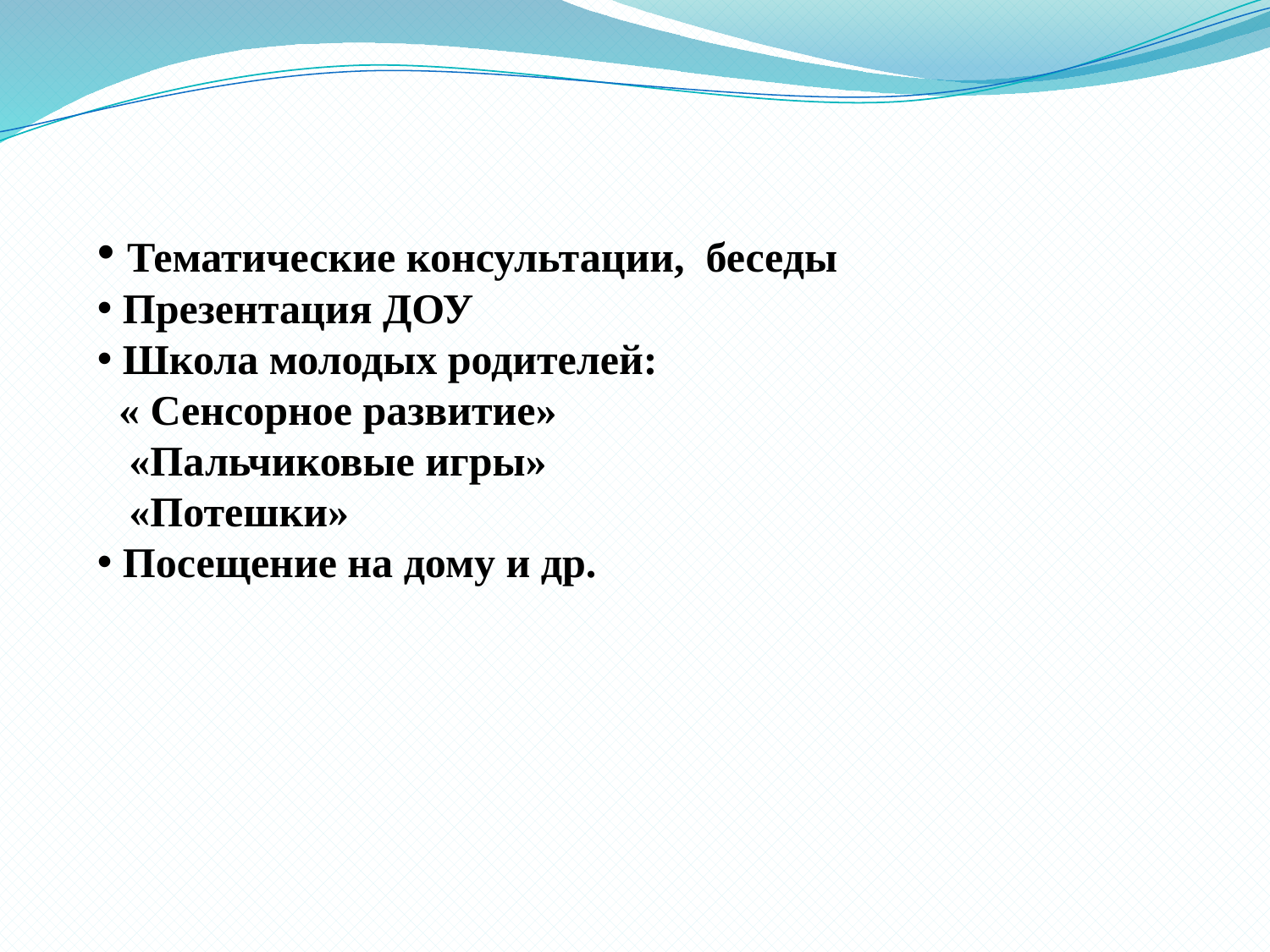

Тематические консультации,  беседы
 Презентация ДОУ
 Школа молодых родителей:
  « Сенсорное развитие»
   «Пальчиковые игры»
   «Потешки»
 Посещение на дому и др.